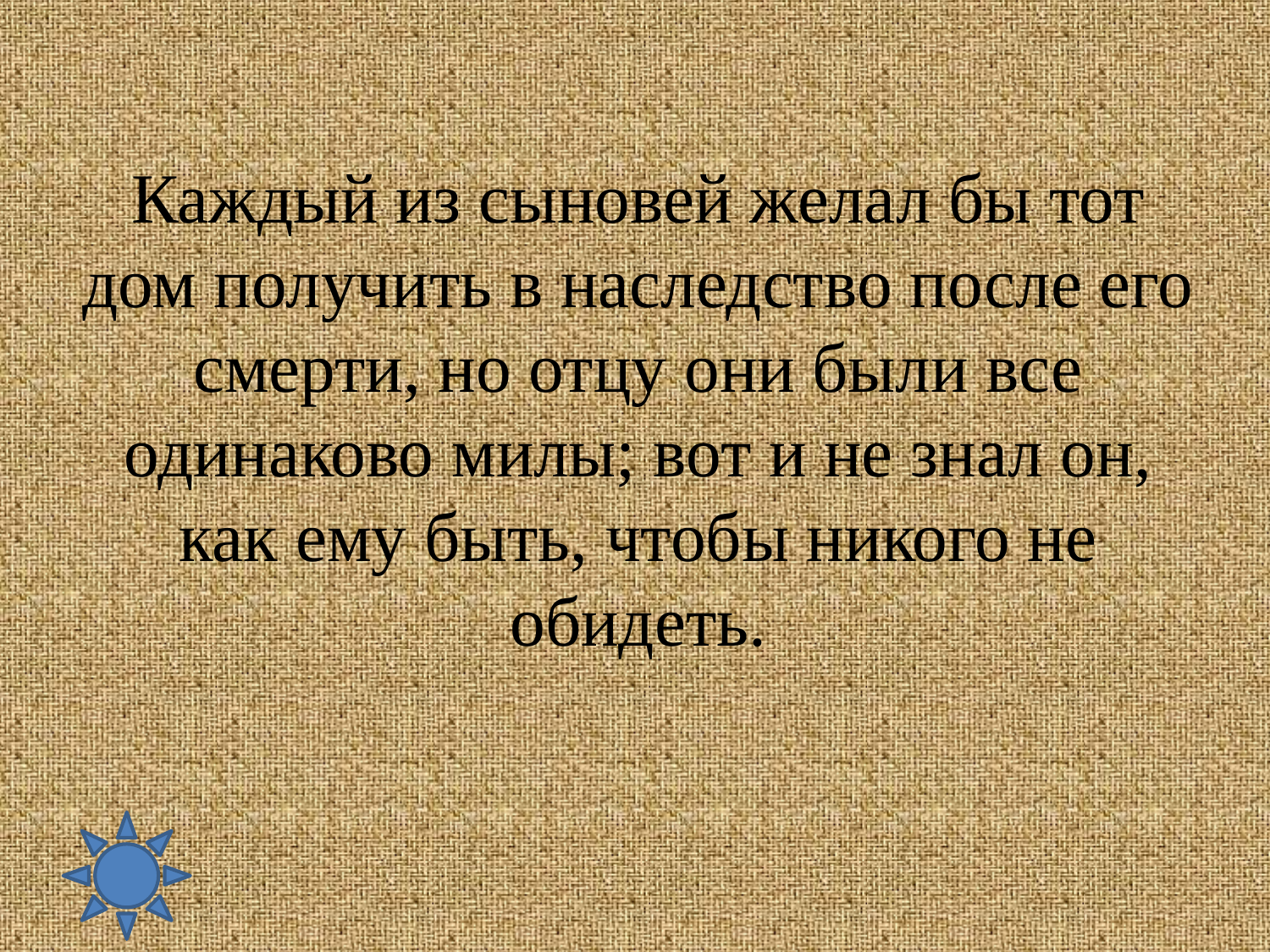

#
Каждый из сыновей желал бы тот дом получить в наследство после его смерти, но отцу они были все одинаково милы; вот и не знал он, как ему быть, чтобы никого не обидеть.